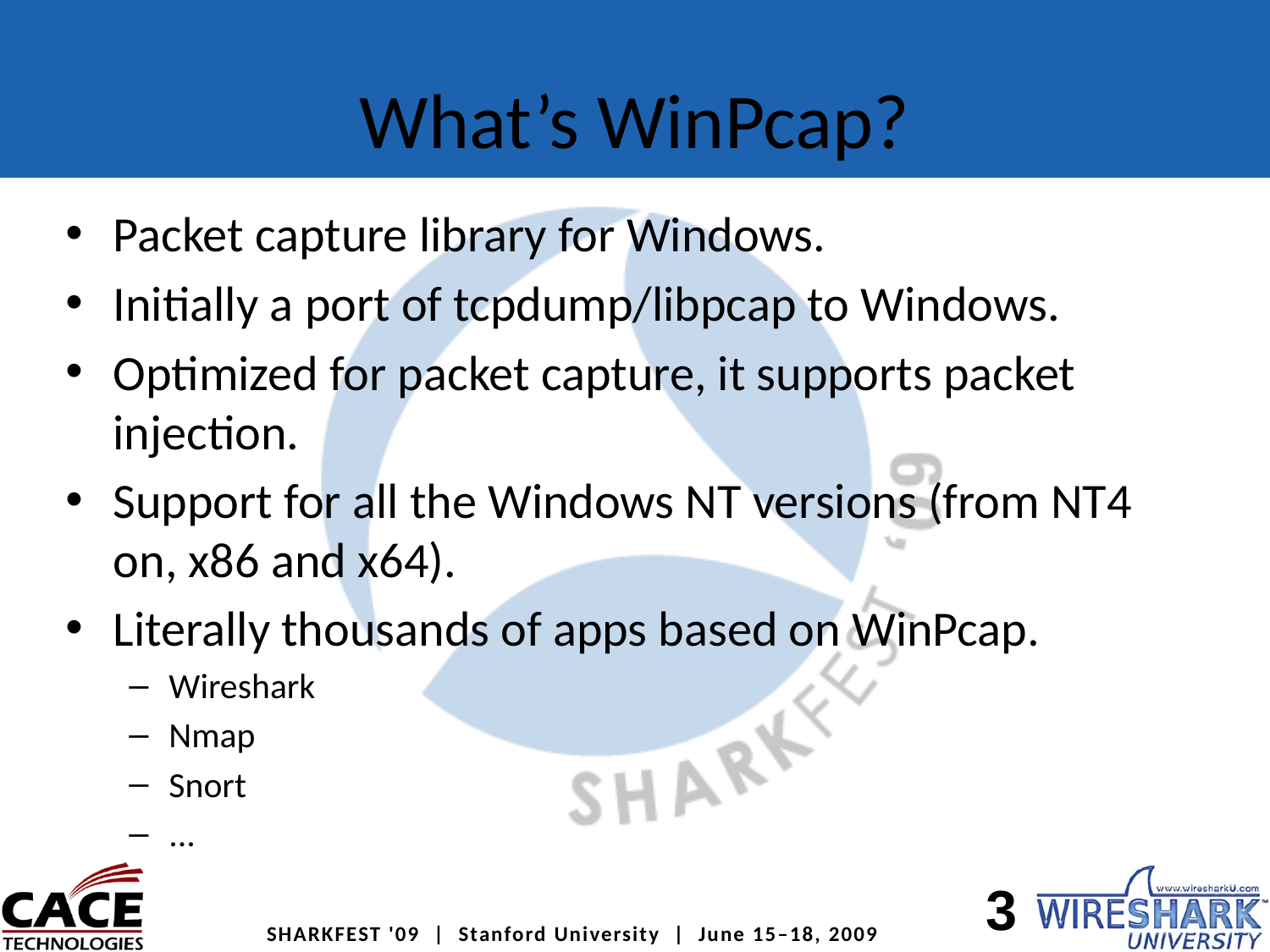

# What’s WinPcap?
Packet capture library for Windows.
Initially a port of tcpdump/libpcap to Windows.
Optimized for packet capture, it supports packet injection.
Support for all the Windows NT versions (from NT4 on, x86 and x64).
Literally thousands of apps based on WinPcap.
Wireshark
Nmap
Snort
...
3